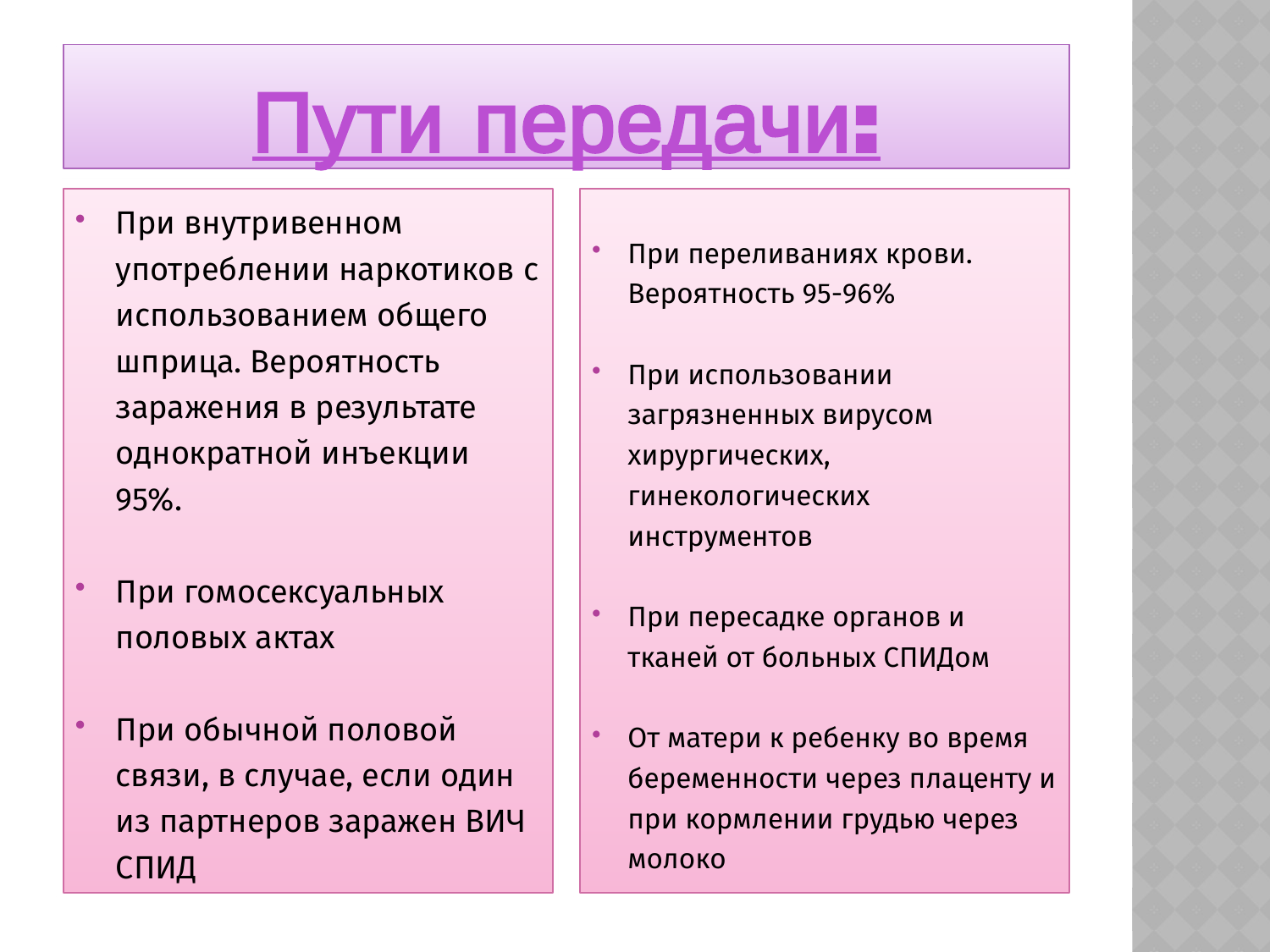

# Пути передачи:
При внутривенном употреблении наркотиков с использованием общего шприца. Вероятность заражения в результате однократной инъекции 95%.

При гомосексуальных половых актах

При обычной половой связи, в случае, если один из партнеров заражен ВИЧ СПИД

При переливаниях крови. Вероятность 95-96%

При использовании загрязненных вирусом хирургических, гинекологических инструментов

При пересадке органов и тканей от больных СПИДом

От матери к ребенку во время беременности через плаценту и при кормлении грудью через молоко